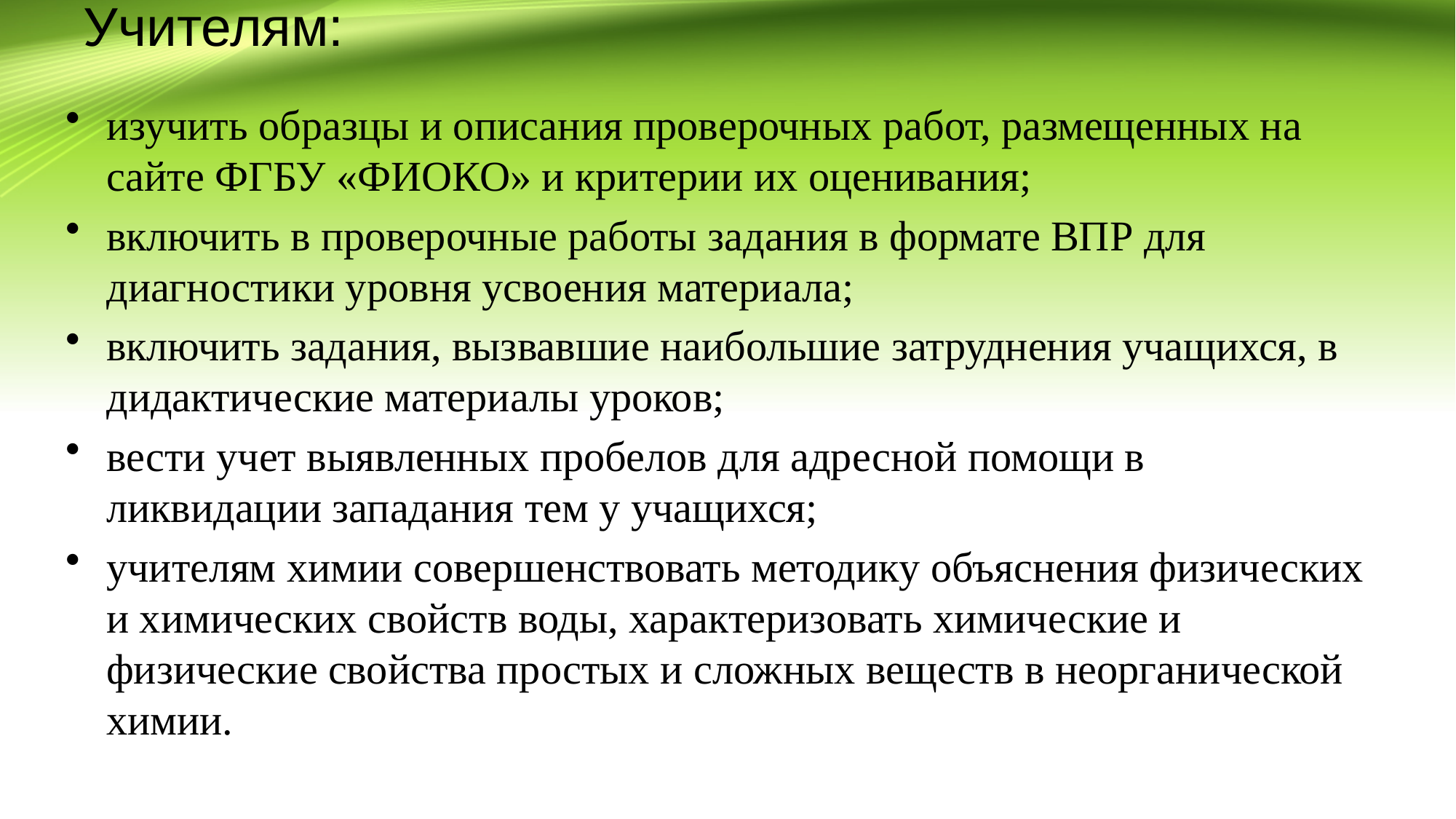

# Учителям:
­изучить образцы и описания проверочных работ, размещенных на сайте ФГБУ «ФИОКО» и критерии их оценивания;
­включить в проверочные работы задания в формате ВПР для диагностики уровня усвоения материала;
­включить задания, вызвавшие наибольшие затруднения учащихся, в дидактические материалы уроков;
­вести учет выявленных пробелов для адресной помощи в ликвидации западания тем у учащихся;
­учителям химии совершенствовать методику объяснения физических и химических свойств воды, характеризовать химические и физические свойства простых и сложных веществ в неорганической химии.